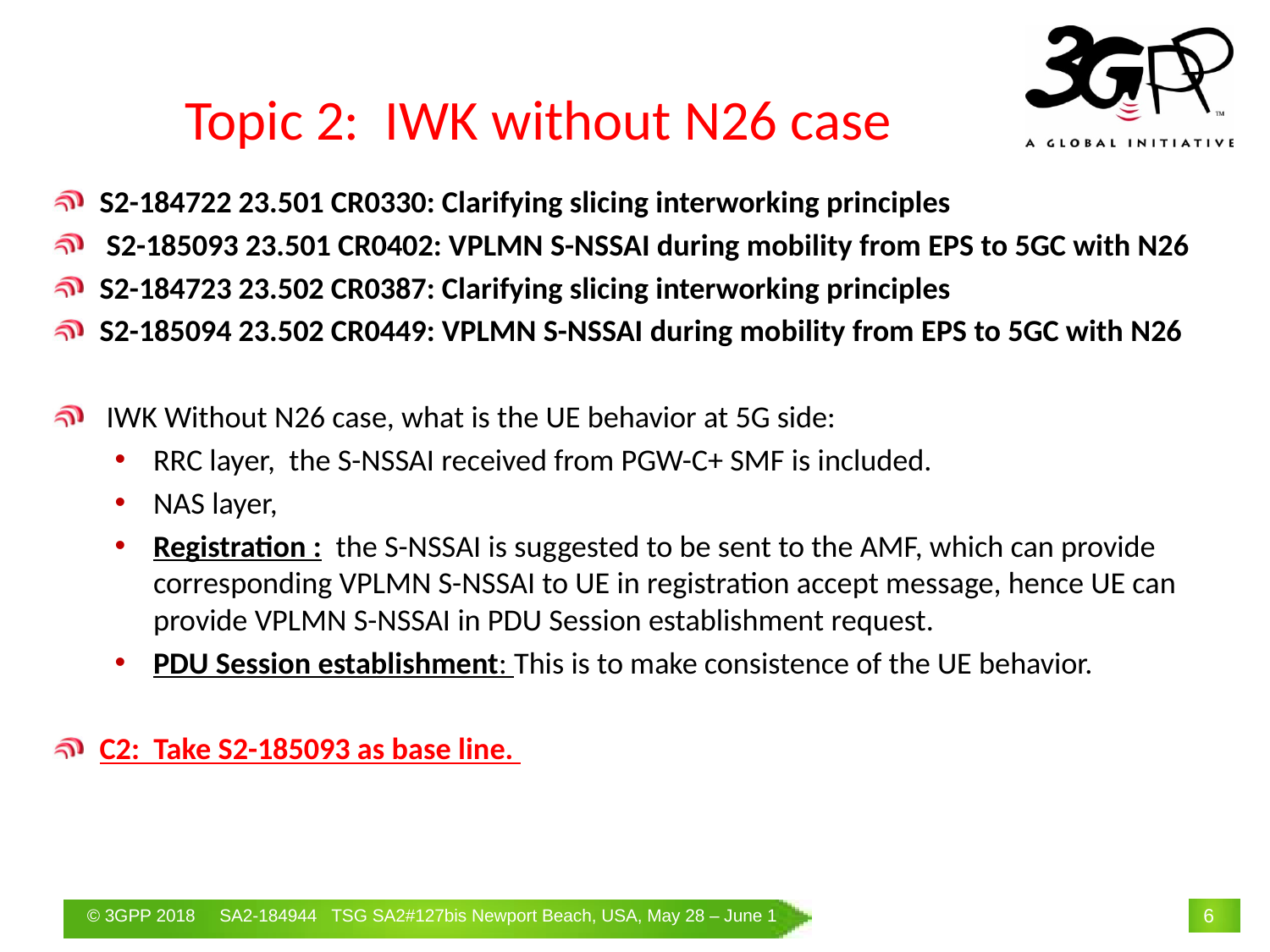

# Topic 2:  IWK without N26 case
S2-184722 23.501 CR0330: Clarifying slicing interworking principles
 S2-185093 23.501 CR0402: VPLMN S-NSSAI during mobility from EPS to 5GC with N26
S2-184723 23.502 CR0387: Clarifying slicing interworking principles
S2-185094 23.502 CR0449: VPLMN S-NSSAI during mobility from EPS to 5GC with N26

 IWK Without N26 case, what is the UE behavior at 5G side:
RRC layer,  the S-NSSAI received from PGW-C+ SMF is included.
NAS layer,
Registration :  the S-NSSAI is suggested to be sent to the AMF, which can provide corresponding VPLMN S-NSSAI to UE in registration accept message, hence UE can provide VPLMN S-NSSAI in PDU Session establishment request.
PDU Session establishment: This is to make consistence of the UE behavior.

C2:  Take S2-185093 as base line.